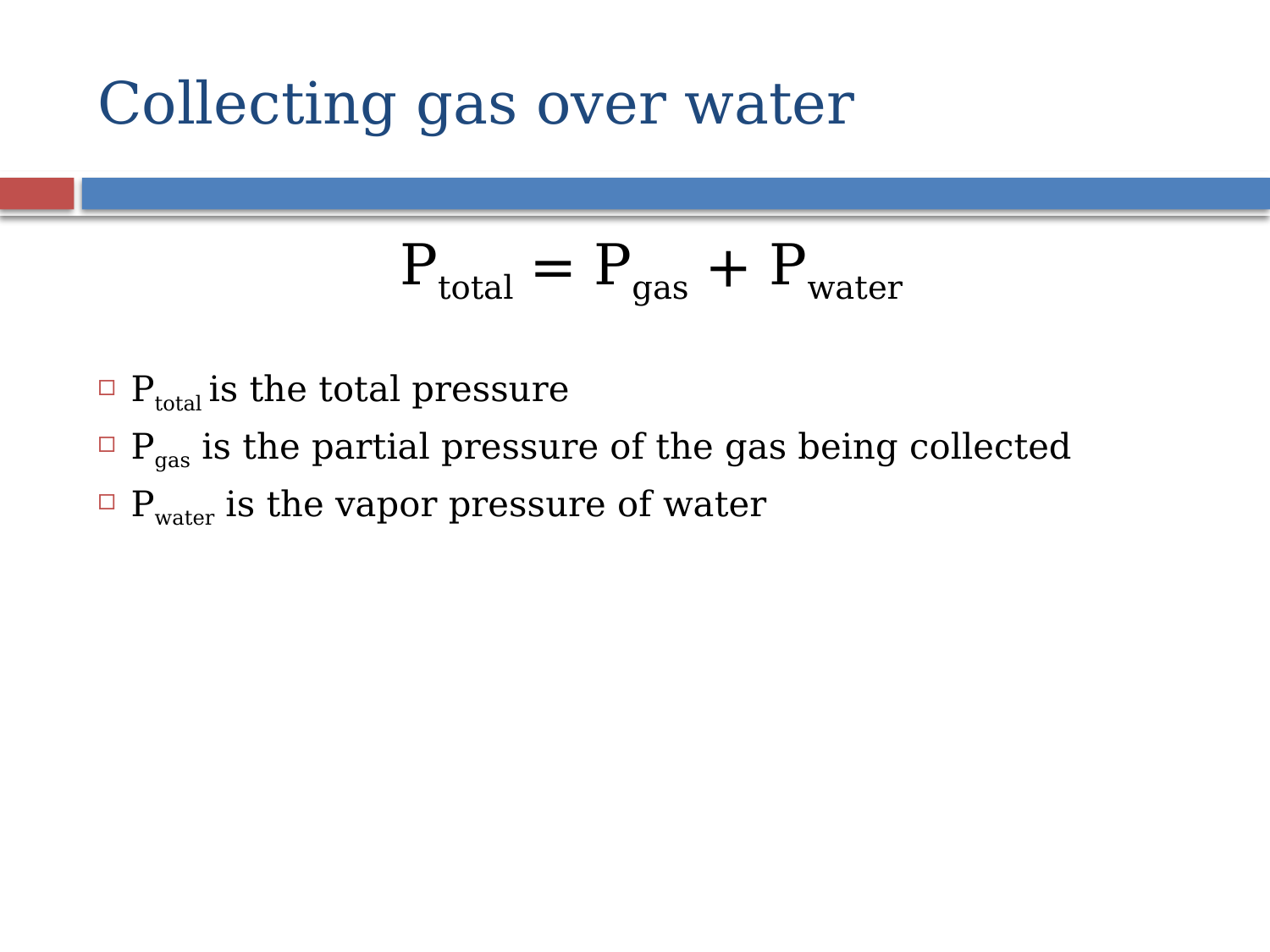

# Collecting gas over water
Ptotal = Pgas + Pwater

Ptotal is the total pressure
Pgas is the partial pressure of the gas being collected
Pwater is the vapor pressure of water